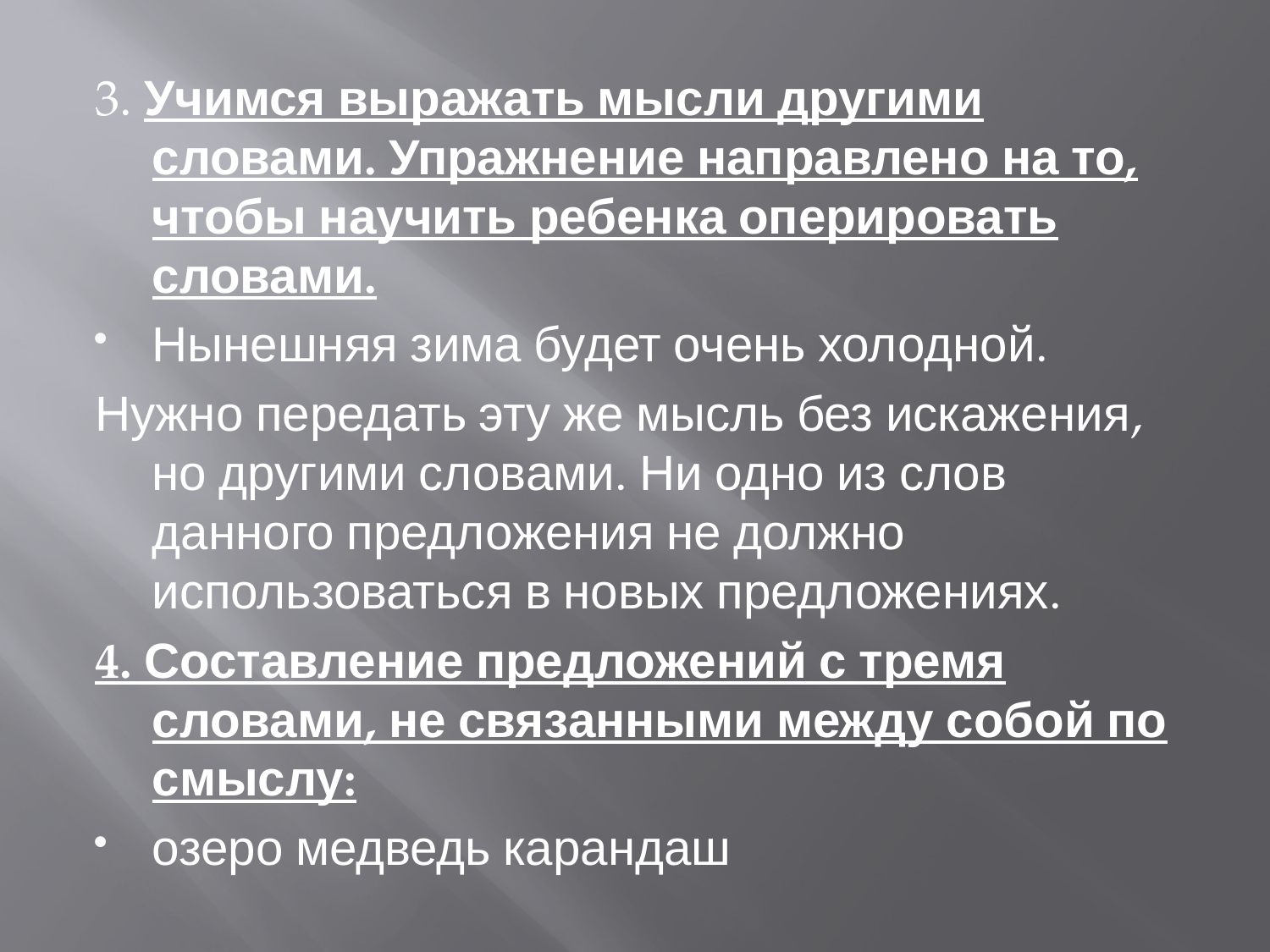

3. Учимся выражать мысли другими словами. Упражнение направлено на то, чтобы научить ребенка оперировать словами.
Нынешняя зима будет очень холодной.
Нужно передать эту же мысль без искажения, но другими словами. Ни одно из слов данного предложения не должно использоваться в новых предложениях.
4. Составление предложений с тремя словами, не связанными между собой по смыслу:
озеро медведь карандаш